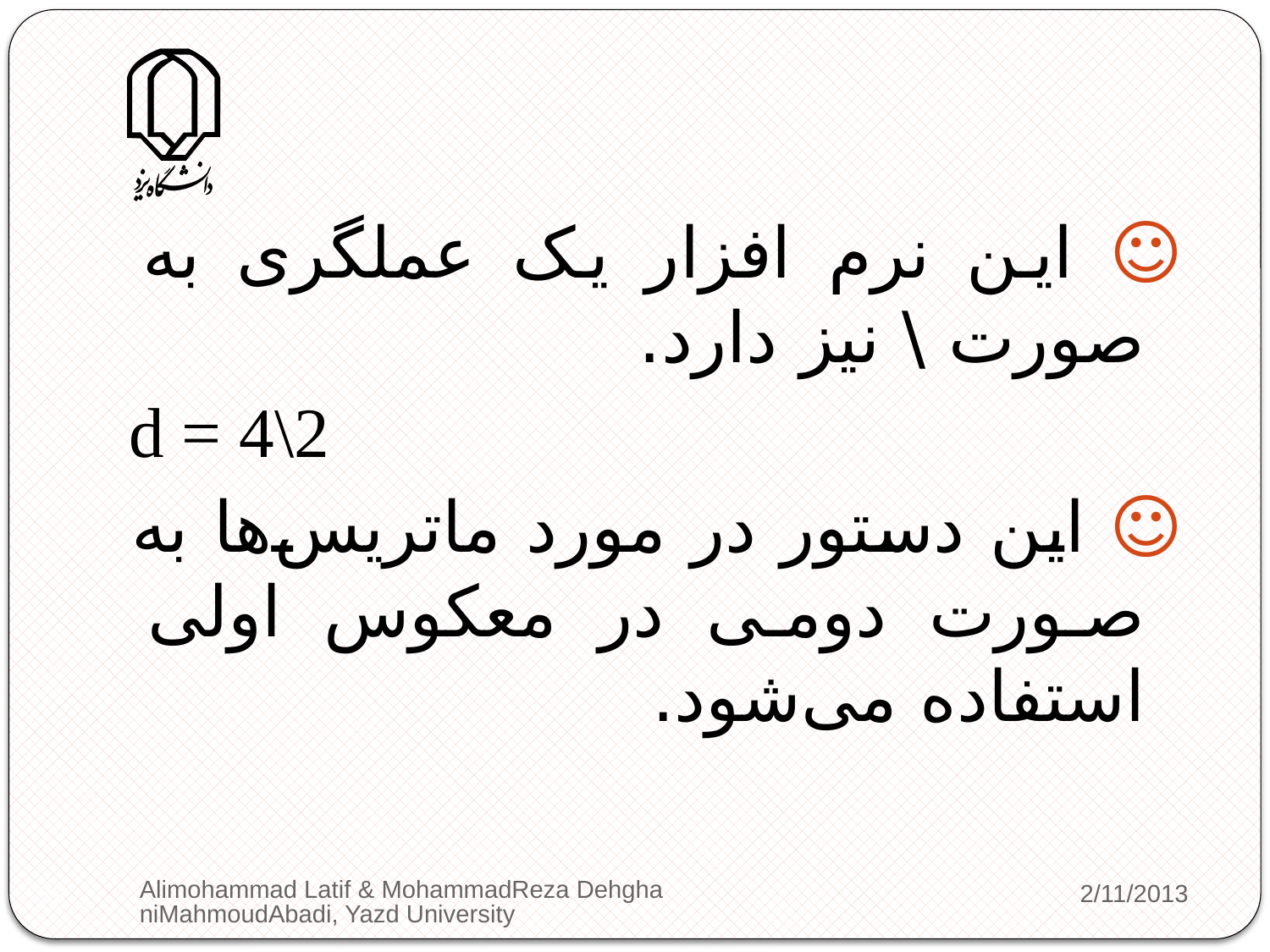

☺ این نرم افزار یک عملگری به صورت \ نیز دارد.
d = 4\2
☺ این دستور در مورد ماتریس‌ها به صورت دومی در معکوس اولی استفاده می‌شود.

Alimohammad Latif & MohammadReza DehghaniMahmoudAbadi, Yazd University
2/11/2013
39